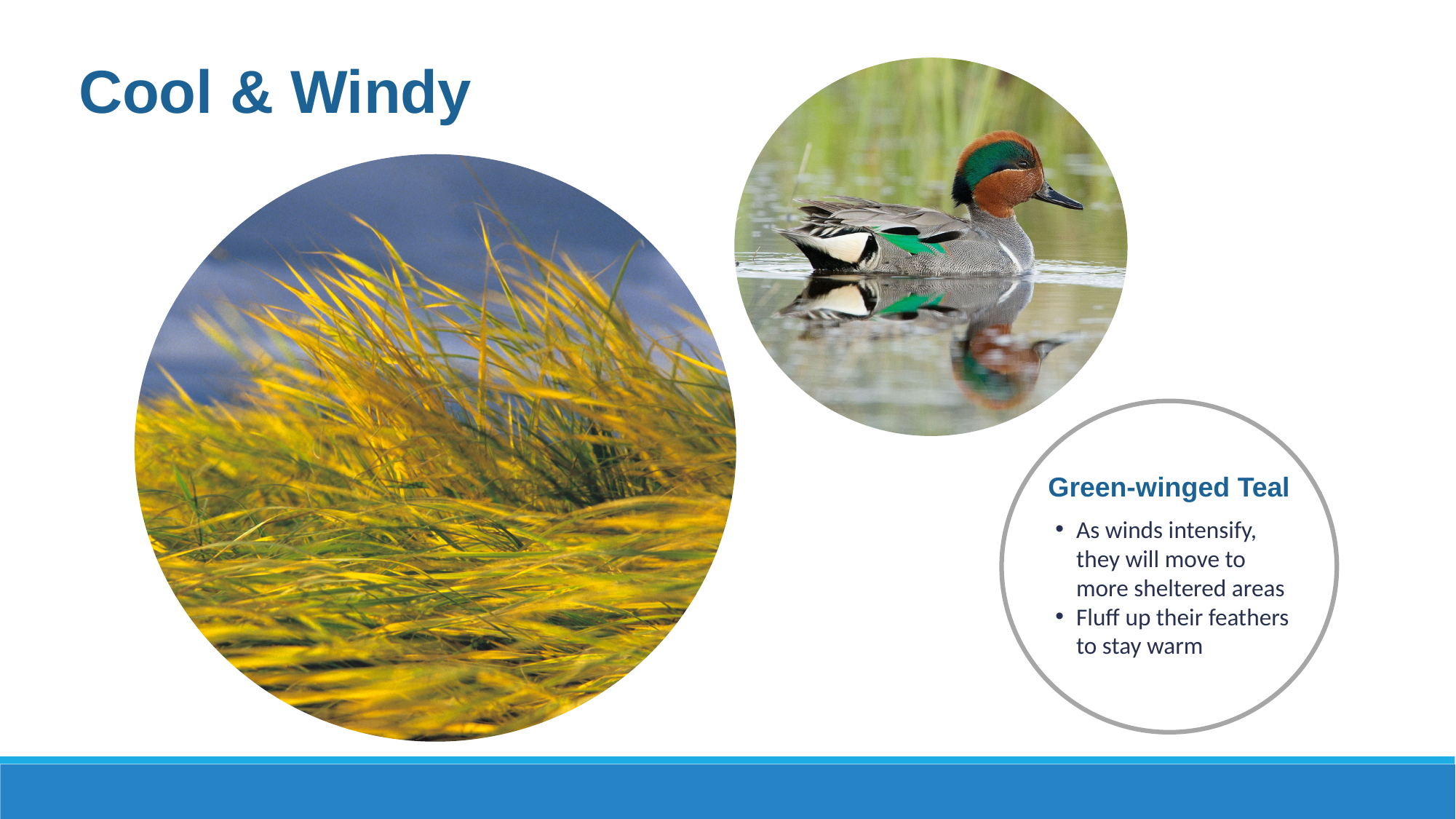

Cool & Windy

Green-winged Teal
As winds intensify, they will move to more sheltered areas
Fluff up their feathers to stay warm